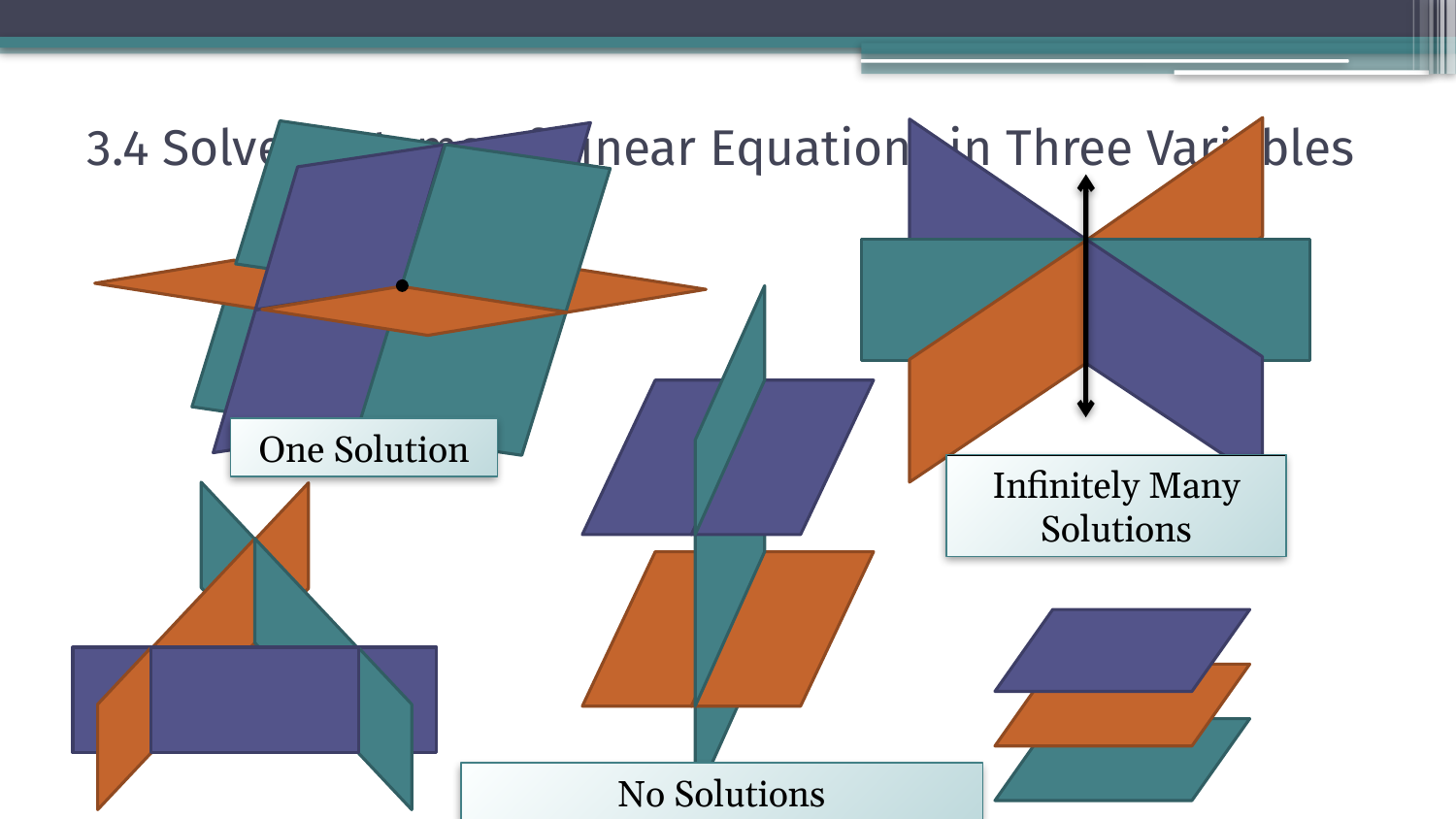

# 3.4 Solve Systems of Linear Equations in Three Variables

One Solution
Infinitely Many Solutions

No Solutions